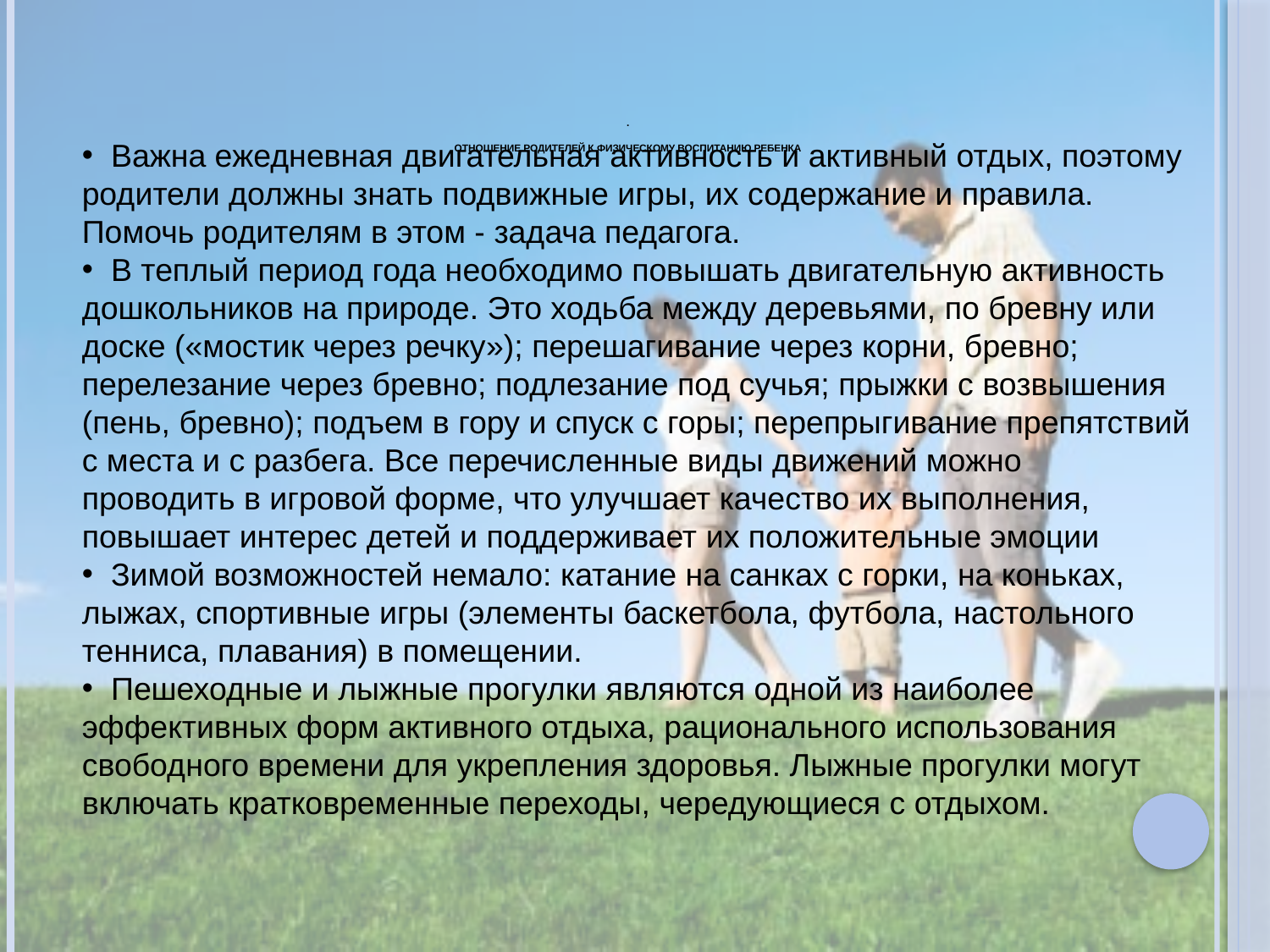

# . Отношение родителей к физическому воспитанию ребенка
  Важна ежедневная двигательная активность и активный отдых, поэтому родители должны знать подвижные игры, их содержание и правила. Помочь родителям в этом - задача педагога.
  В теплый период года необходимо повышать двигательную активность дошкольников на природе. Это ходьба между деревьями, по бревну или доске («мостик через речку»); перешагивание через корни, бревно; перелезание через бревно; подлезание под сучья; прыжки с возвышения (пень, бревно); подъем в гору и спуск с горы; перепрыгивание препятствий с места и с разбега. Все перечисленные виды движений можно проводить в игровой форме, что улучшает качество их выполнения, повышает интерес детей и поддерживает их положительные эмоции
  Зимой возможностей немало: катание на санках с горки, на коньках, лыжах, спортивные игры (элементы баскетбола, футбола, настольного тенниса, плавания) в помещении.
  Пешеходные и лыжные прогулки являются одной из наиболее эффективных форм активного отдыха, рационального использования свободного времени для укрепления здоровья. Лыжные прогулки могут включать кратковременные переходы, чередующиеся с отдыхом.